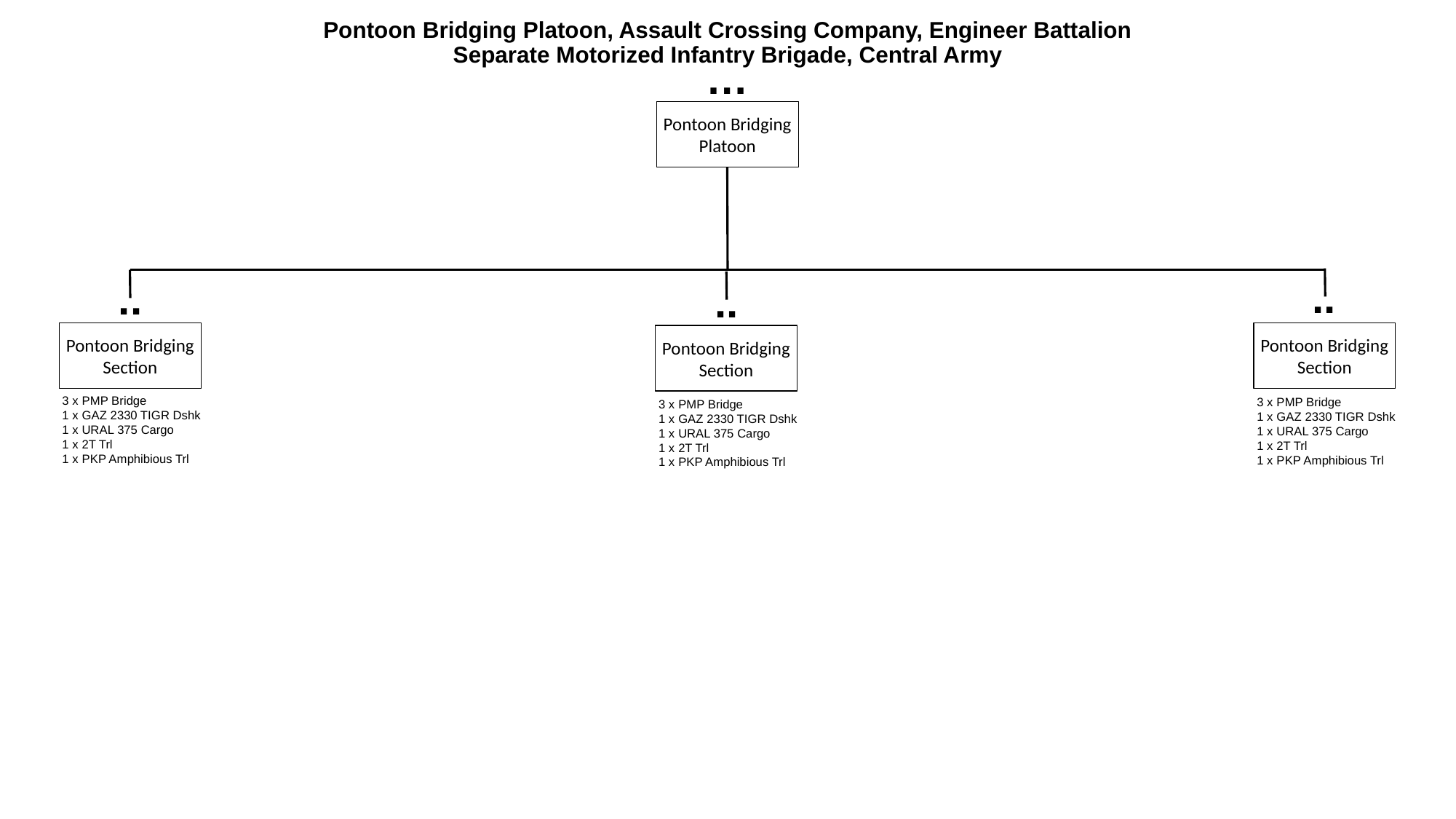

# Pontoon Bridging Platoon, Assault Crossing Company, Engineer Battalion Separate Motorized Infantry Brigade, Central Army
…
Pontoon Bridging
Platoon
..
..
..
Pontoon Bridging
Section
Pontoon Bridging
Section
Pontoon Bridging
Section
3 x PMP Bridge
1 x GAZ 2330 TIGR Dshk
1 x URAL 375 Cargo
1 x 2T Trl
1 x PKP Amphibious Trl
3 x PMP Bridge
1 x GAZ 2330 TIGR Dshk
1 x URAL 375 Cargo
1 x 2T Trl
1 x PKP Amphibious Trl
3 x PMP Bridge
1 x GAZ 2330 TIGR Dshk
1 x URAL 375 Cargo
1 x 2T Trl
1 x PKP Amphibious Trl